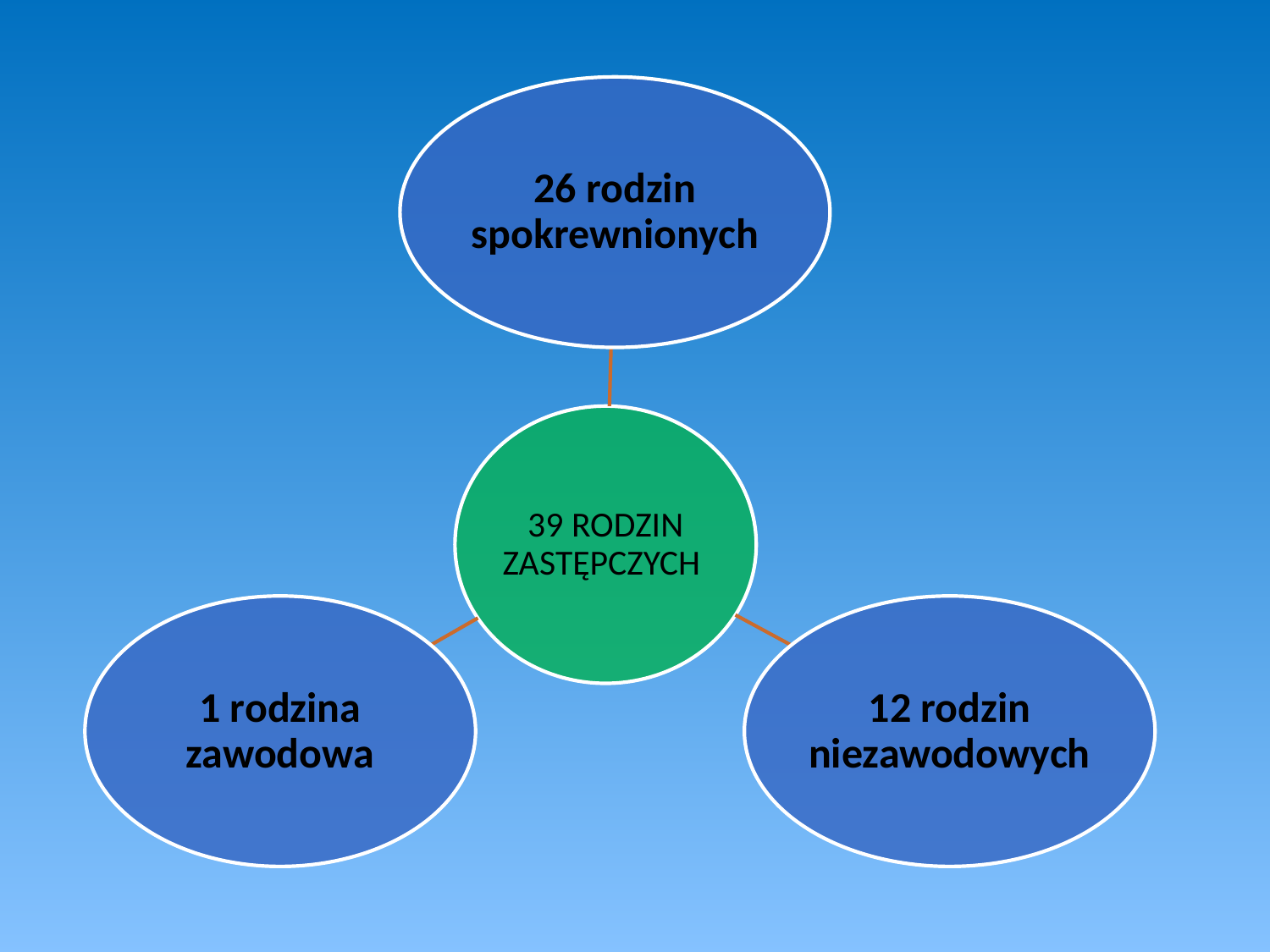

39 RODZIN ZASTĘPCZYCH

26 rodzin spokrewnionych

12 rodzin niezawodowych

1 rodzina zawodowa